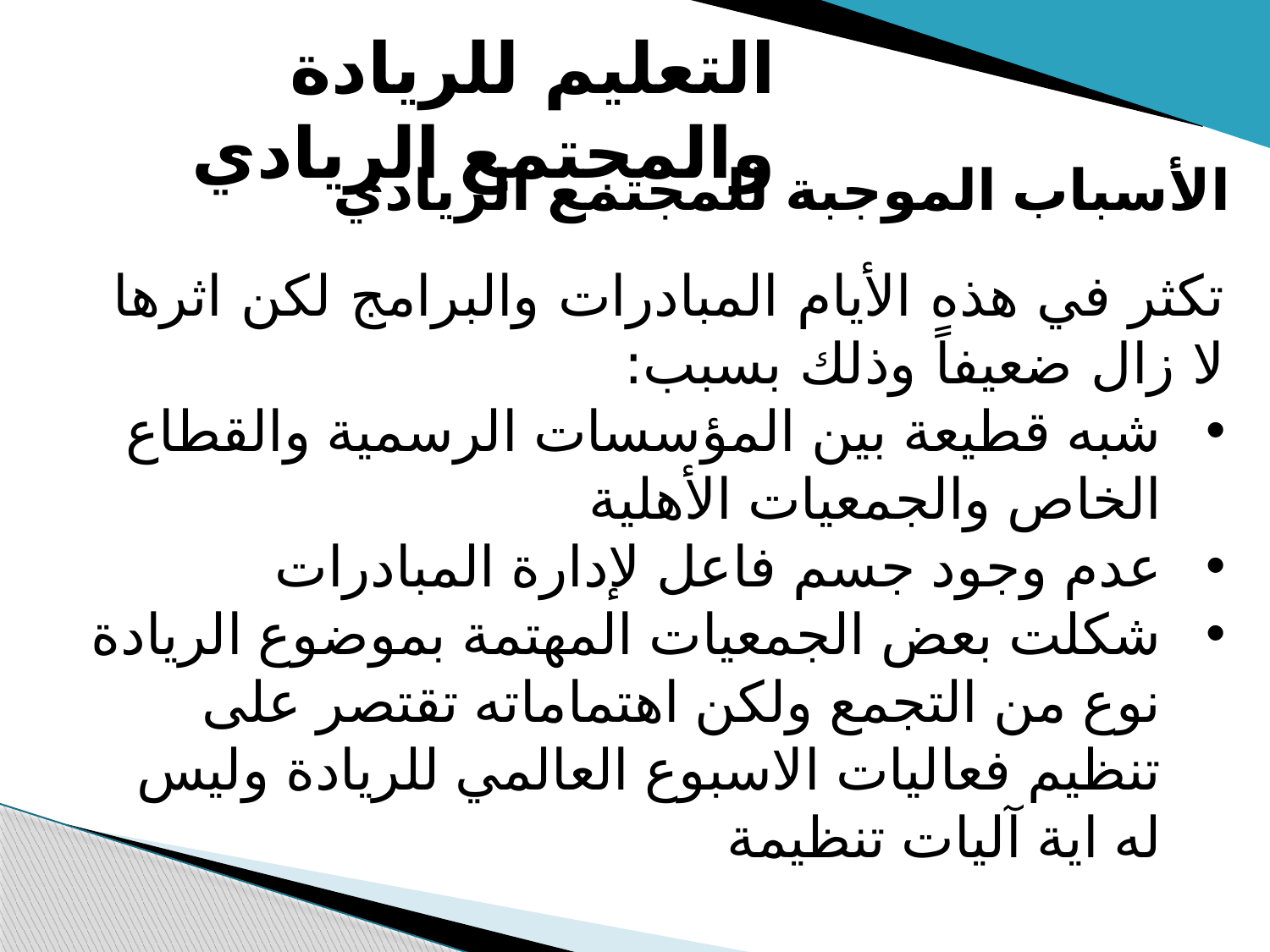

التعليم للريادة والمجتمع الريادي

الأسباب الموجبة للمجتمع الريادي
تكثر في هذه الأيام المبادرات والبرامج لكن اثرها لا زال ضعيفاً وذلك بسبب:
شبه قطيعة بين المؤسسات الرسمية والقطاع الخاص والجمعيات الأهلية
عدم وجود جسم فاعل لإدارة المبادرات
شكلت بعض الجمعيات المهتمة بموضوع الريادة نوع من التجمع ولكن اهتماماته تقتصر على تنظيم فعاليات الاسبوع العالمي للريادة وليس له اية آليات تنظيمة